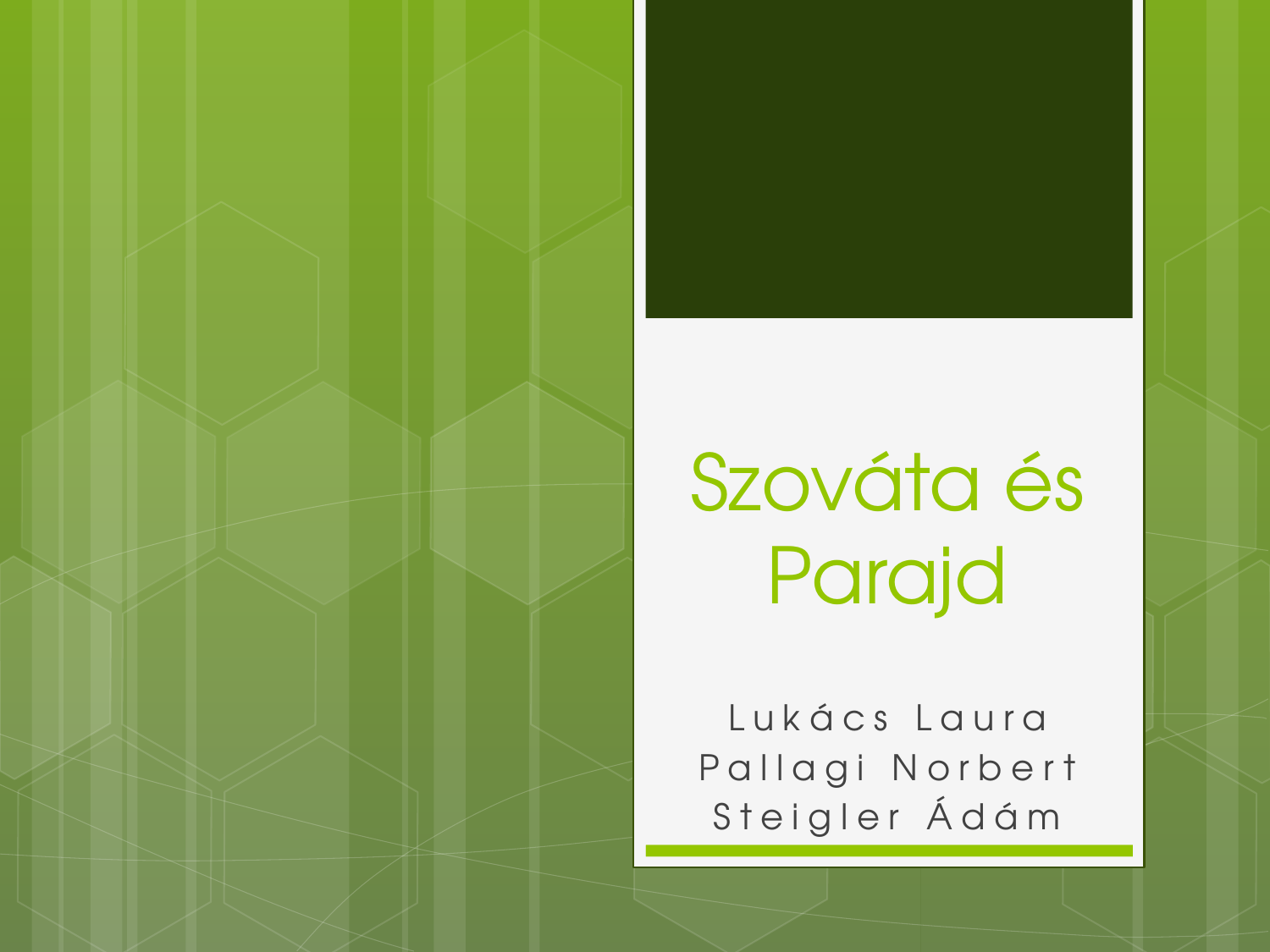

# Szováta és Parajd
Lukács Laura
Pallagi Norbert
Steigler Ádám